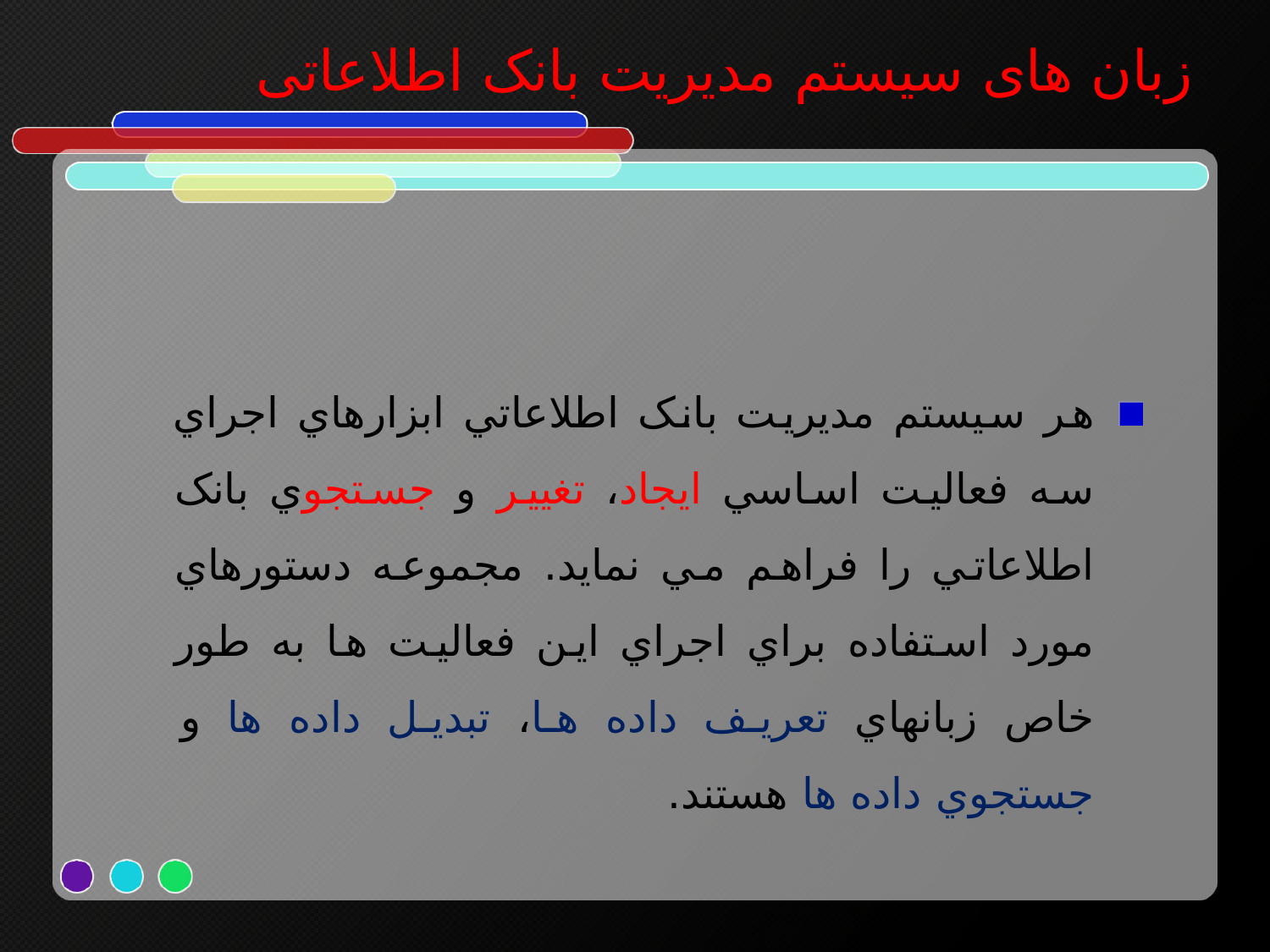

# زبان های سیستم مدیریت بانک اطلاعاتی
هر سيستم مديريت بانک اطلاعاتي ابزارهاي اجراي سه فعاليت اساسي ايجاد، تغيير و جستجوي بانک اطلاعاتي را فراهم مي نمايد. مجموعه دستورهاي مورد استفاده براي اجراي اين فعاليت ها به طور خاص زبانهاي تعريف داده ها، تبديل داده ها و جستجوي داده ها هستند.